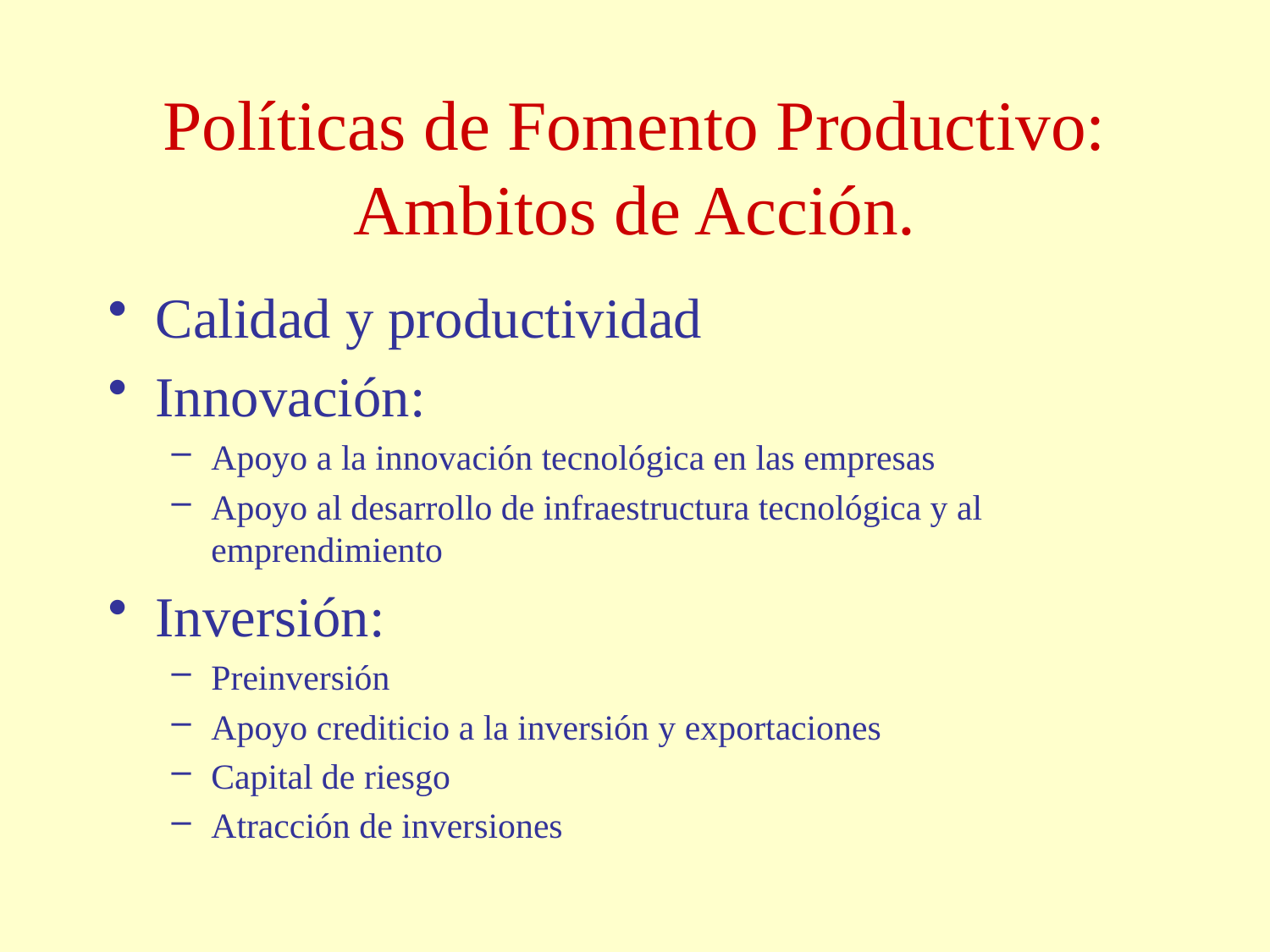

# Políticas de Fomento Productivo: Ambitos de Acción.
Calidad y productividad
Innovación:
Apoyo a la innovación tecnológica en las empresas
Apoyo al desarrollo de infraestructura tecnológica y al emprendimiento
Inversión:
Preinversión
Apoyo crediticio a la inversión y exportaciones
Capital de riesgo
Atracción de inversiones